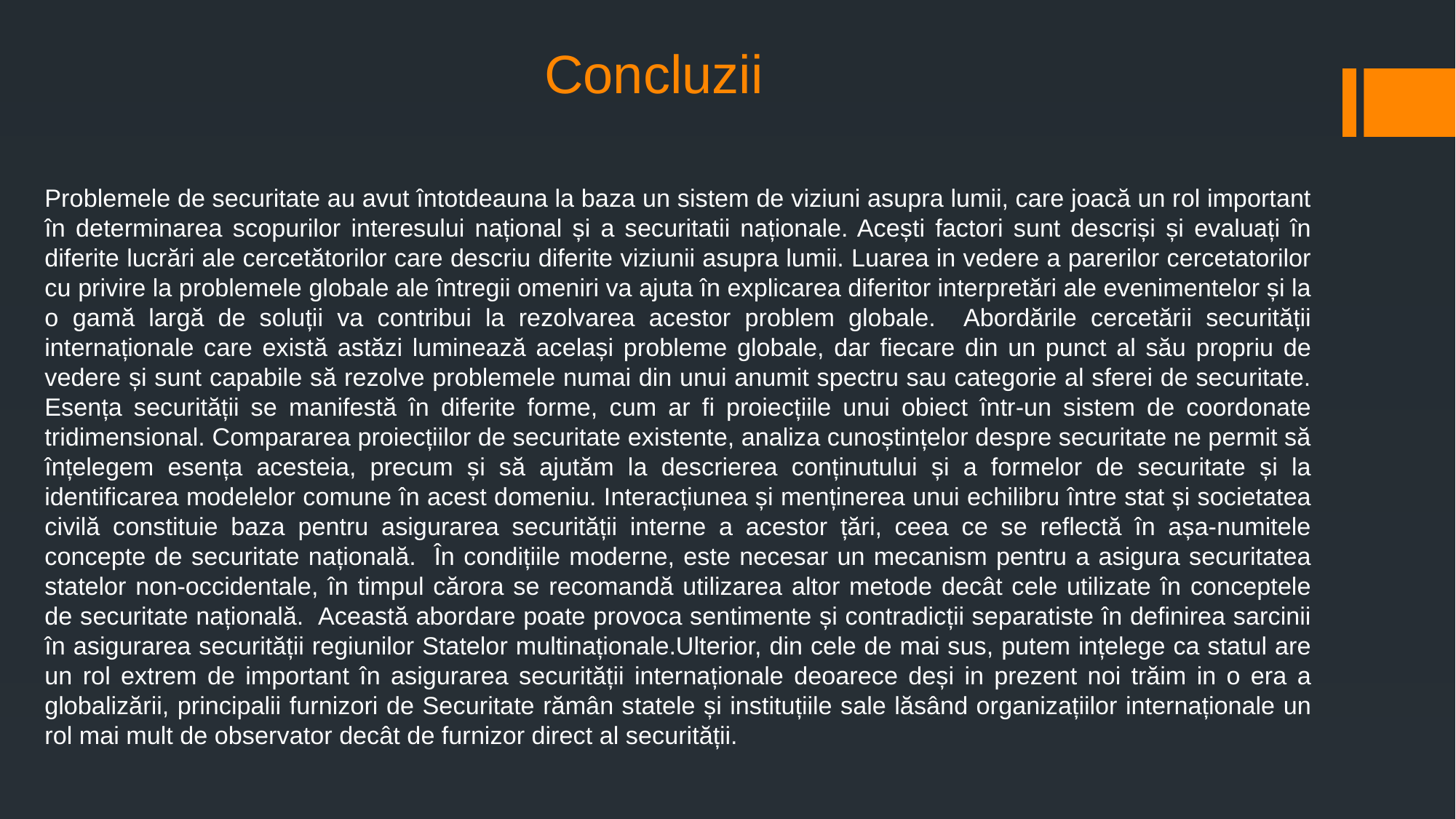

# Concluzii
Problemele de securitate au avut întotdeauna la baza un sistem de viziuni asupra lumii, care joacă un rol important în determinarea scopurilor interesului național și a securitatii naționale. Acești factori sunt descriși și evaluați în diferite lucrări ale cercetătorilor care descriu diferite viziunii asupra lumii. Luarea in vedere a parerilor cercetatorilor cu privire la problemele globale ale întregii omeniri va ajuta în explicarea diferitor interpretări ale evenimentelor și la o gamă largă de soluții va contribui la rezolvarea acestor problem globale.  Abordările cercetării securității internaționale care există astăzi luminează același probleme globale, dar fiecare din un punct al său propriu de vedere și sunt capabile să rezolve problemele numai din unui anumit spectru sau categorie al sferei de securitate. Esența securității se manifestă în diferite forme, cum ar fi proiecțiile unui obiect într-un sistem de coordonate tridimensional. Compararea proiecțiilor de securitate existente, analiza cunoștințelor despre securitate ne permit să înțelegem esența acesteia, precum și să ajutăm la descrierea conținutului și a formelor de securitate și la identificarea modelelor comune în acest domeniu. Interacțiunea și menținerea unui echilibru între stat și societatea civilă constituie baza pentru asigurarea securității interne a acestor țări, ceea ce se reflectă în așa-numitele concepte de securitate națională.  În condițiile moderne, este necesar un mecanism pentru a asigura securitatea statelor non-occidentale, în timpul cărora se recomandă utilizarea altor metode decât cele utilizate în conceptele de securitate națională.  Această abordare poate provoca sentimente și contradicții separatiste în definirea sarcinii în asigurarea securității regiunilor Statelor multinaționale.Ulterior, din cele de mai sus, putem ințelege ca statul are un rol extrem de important în asigurarea securității internaționale deoarece deși in prezent noi trăim in o era a globalizării, principalii furnizori de Securitate rămân statele și instituțiile sale lăsând organizațiilor internaționale un rol mai mult de observator decât de furnizor direct al securității.